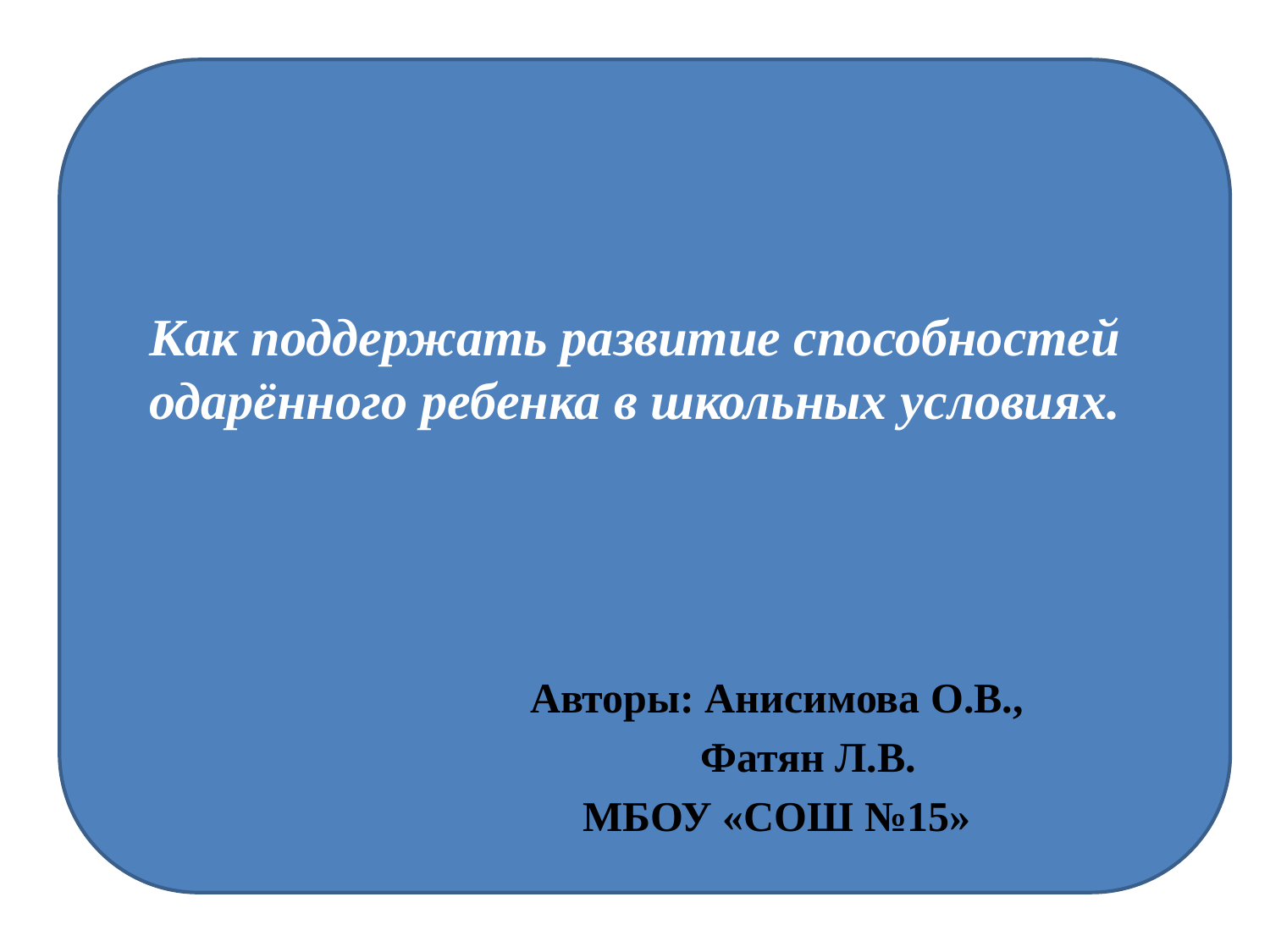

# Как поддержать развитие способностей одарённого ребенка в школьных условиях.
Авторы: Анисимова О.В.,
      Фатян Л.В.
МБОУ «СОШ №15»